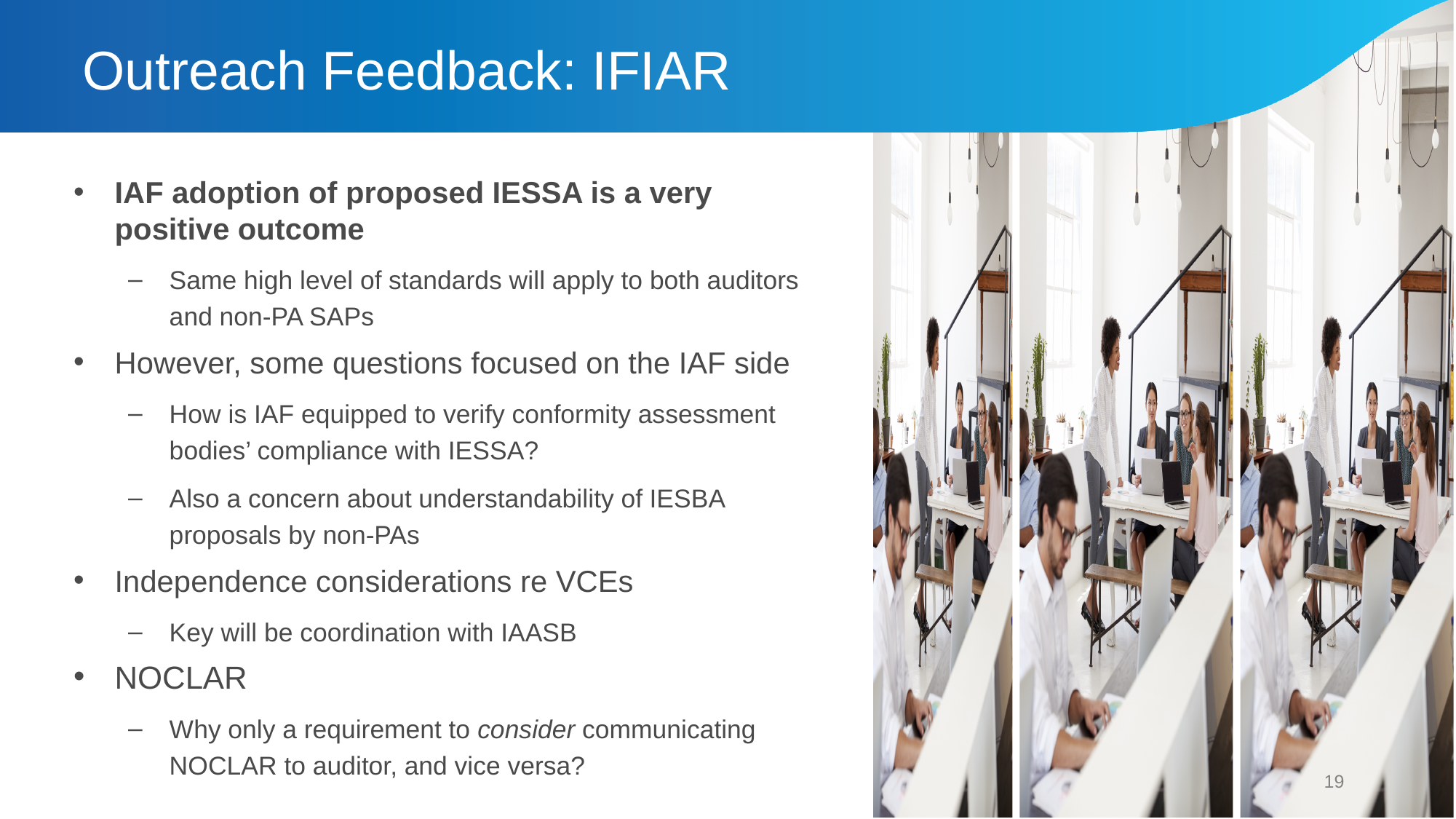

# Outreach Feedback: IFIAR
IAF adoption of proposed IESSA is a very positive outcome
Same high level of standards will apply to both auditors and non-PA SAPs
However, some questions focused on the IAF side
How is IAF equipped to verify conformity assessment bodies’ compliance with IESSA?
Also a concern about understandability of IESBA proposals by non-PAs
Independence considerations re VCEs
Key will be coordination with IAASB
NOCLAR
Why only a requirement to consider communicating NOCLAR to auditor, and vice versa?
19